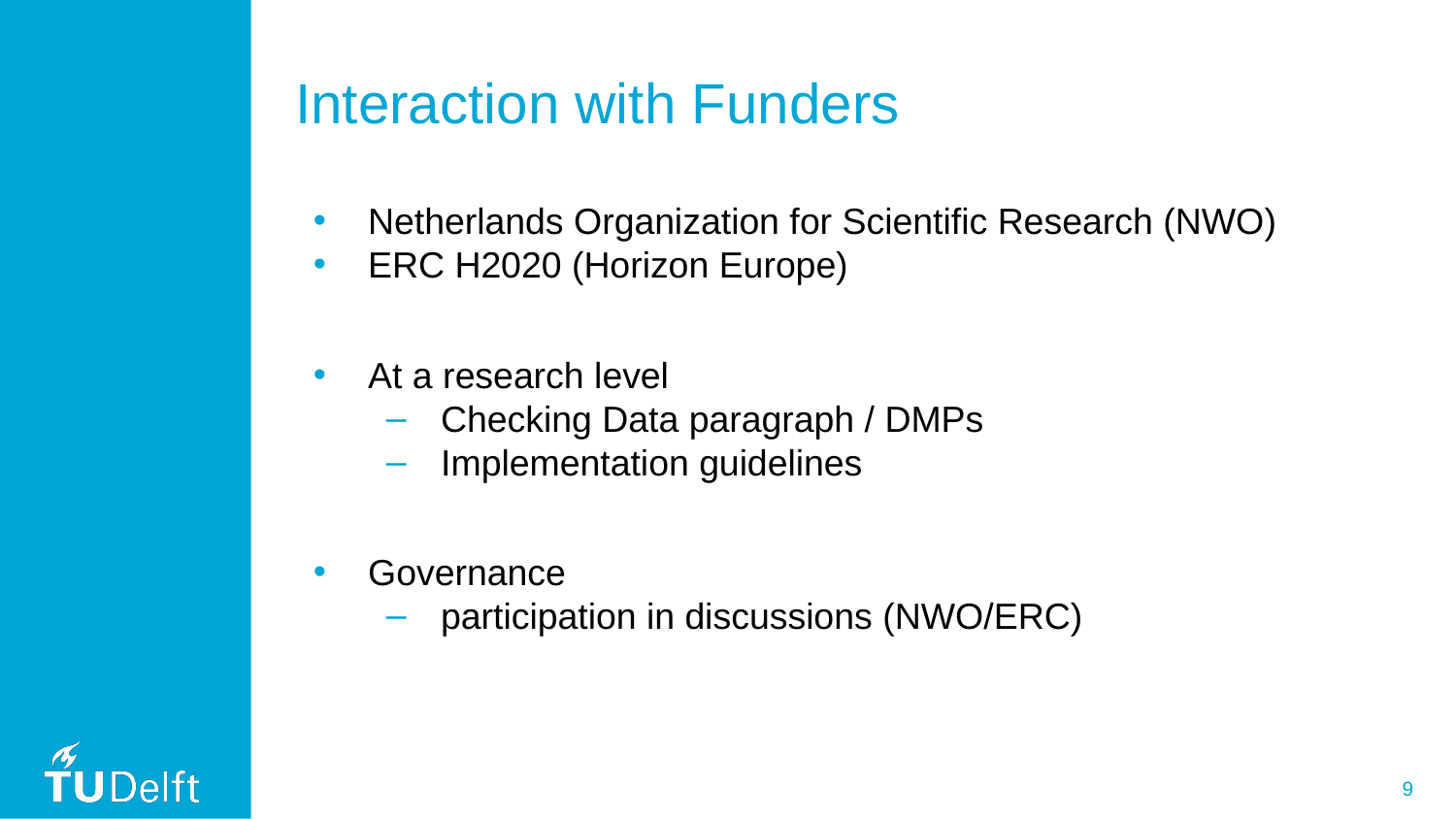

# Interaction with Funders
Netherlands Organization for Scientific Research (NWO)
ERC H2020 (Horizon Europe)

At a research level
Checking Data paragraph / DMPs
Implementation guidelines

Governance
participation in discussions (NWO/ERC)